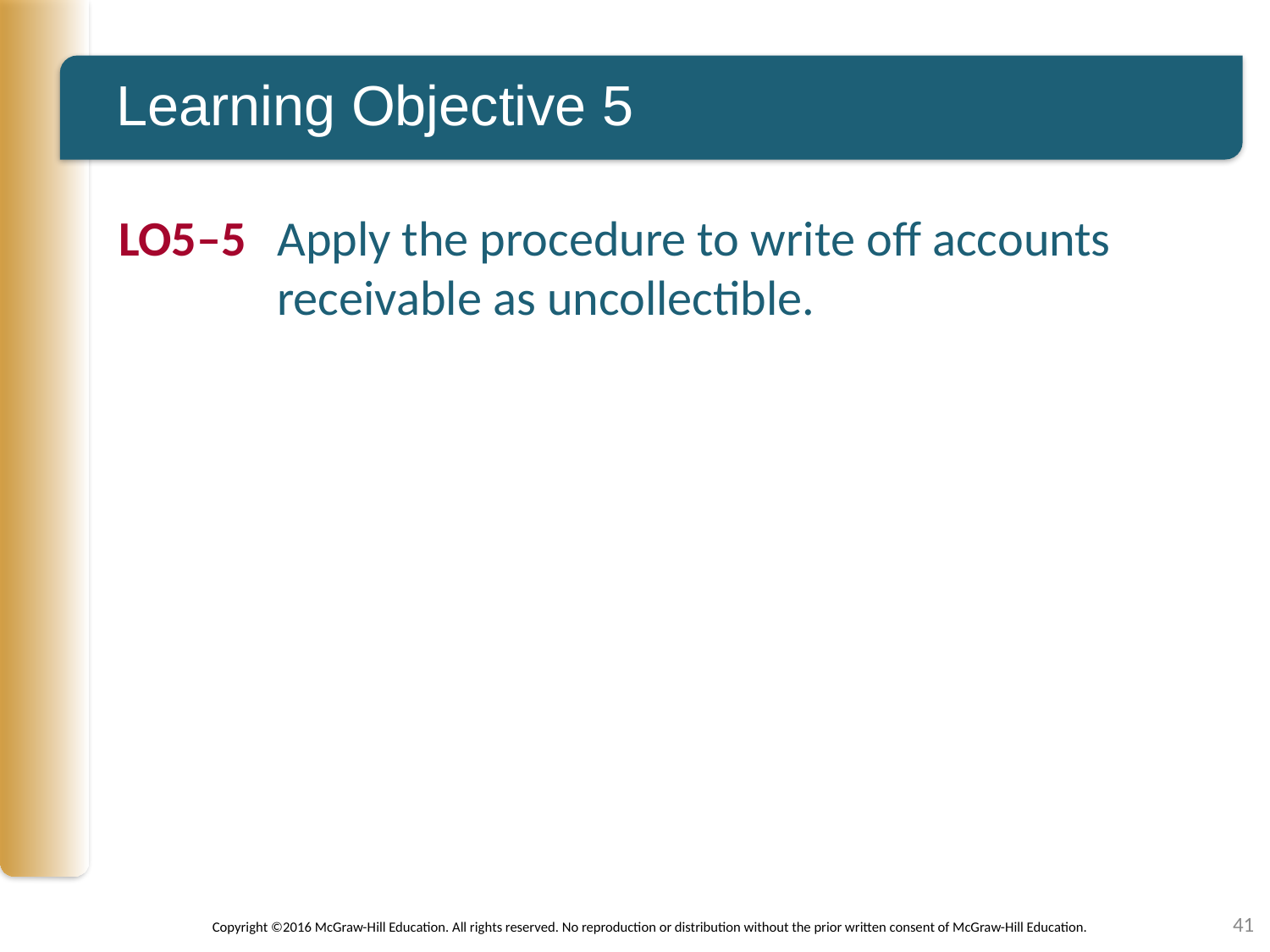

# Learning Objective 5
LO5–5	Apply the procedure to write off accounts receivable as uncollectible.
41
Copyright ©2016 McGraw-Hill Education. All rights reserved. No reproduction or distribution without the prior written consent of McGraw-Hill Education.